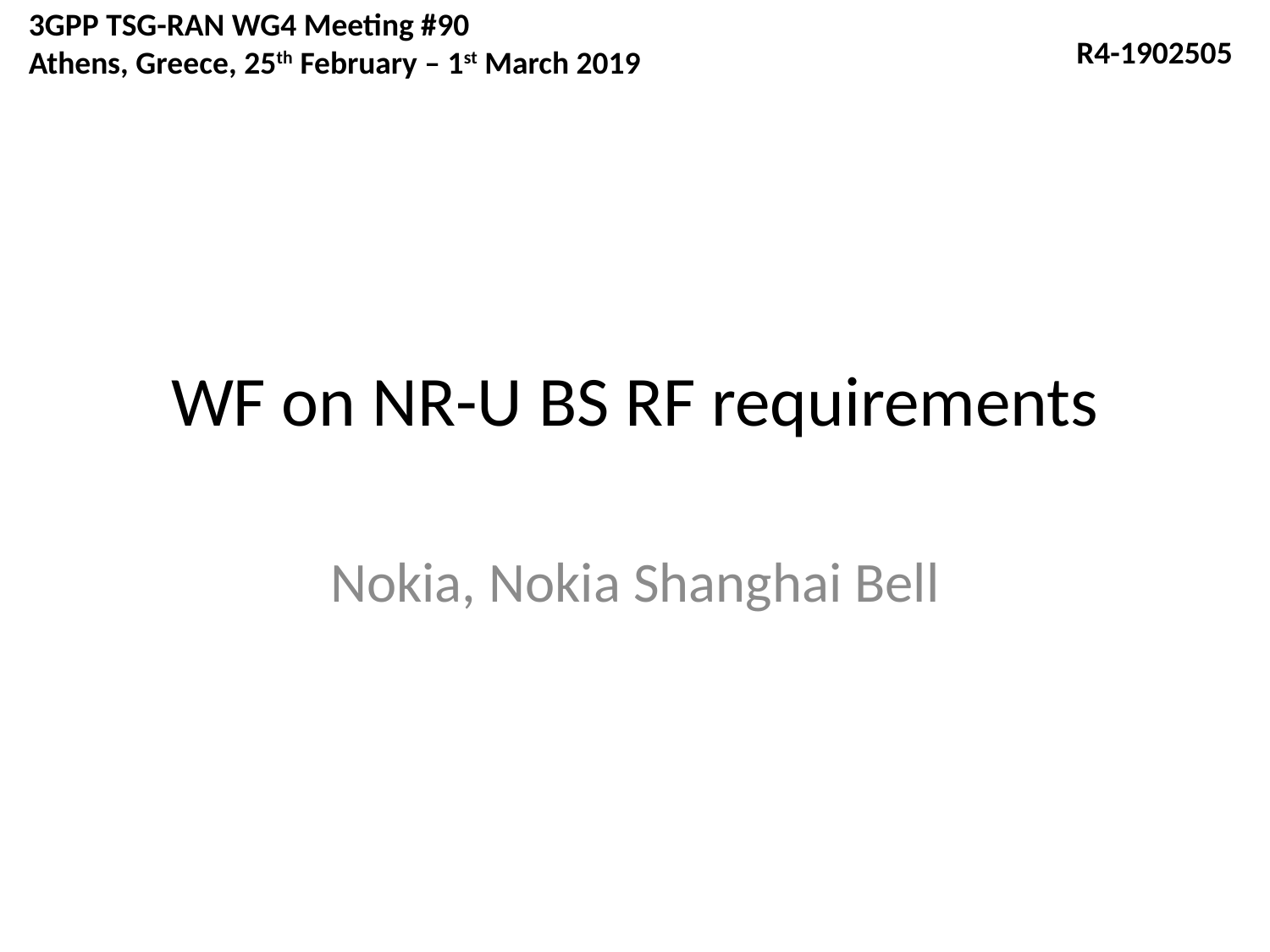

3GPP TSG-RAN WG4 Meeting #90
Athens, Greece, 25th February – 1st March 2019

R4-1902505
# WF on NR-U BS RF requirements
Nokia, Nokia Shanghai Bell